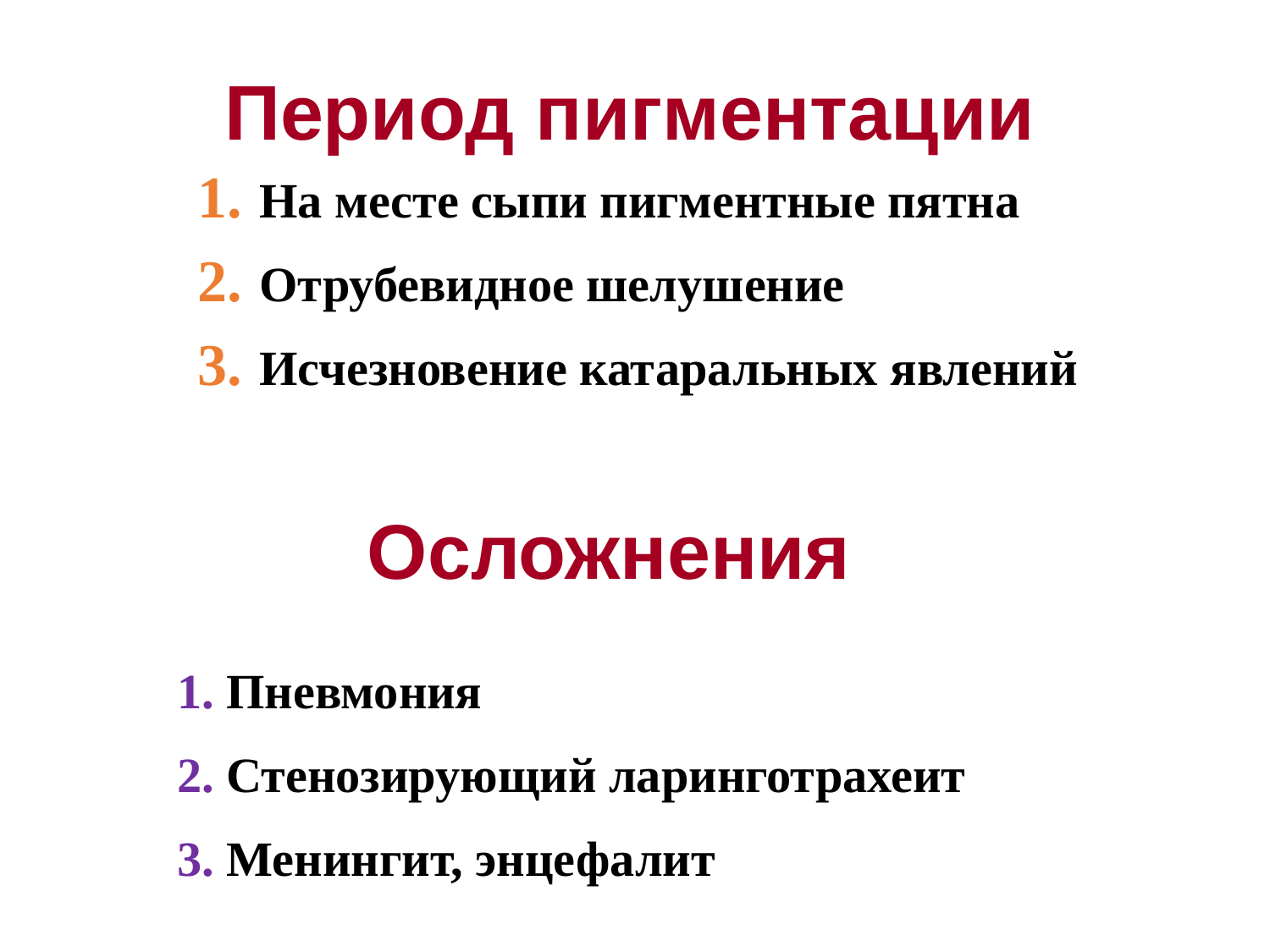

Период пигментации
На месте сыпи пигментные пятна
Отрубевидное шелушение
Исчезновение катаральных явлений
Осложнения
1. Пневмония
2. Стенозирующий ларинготрахеит
3. Менингит, энцефалит